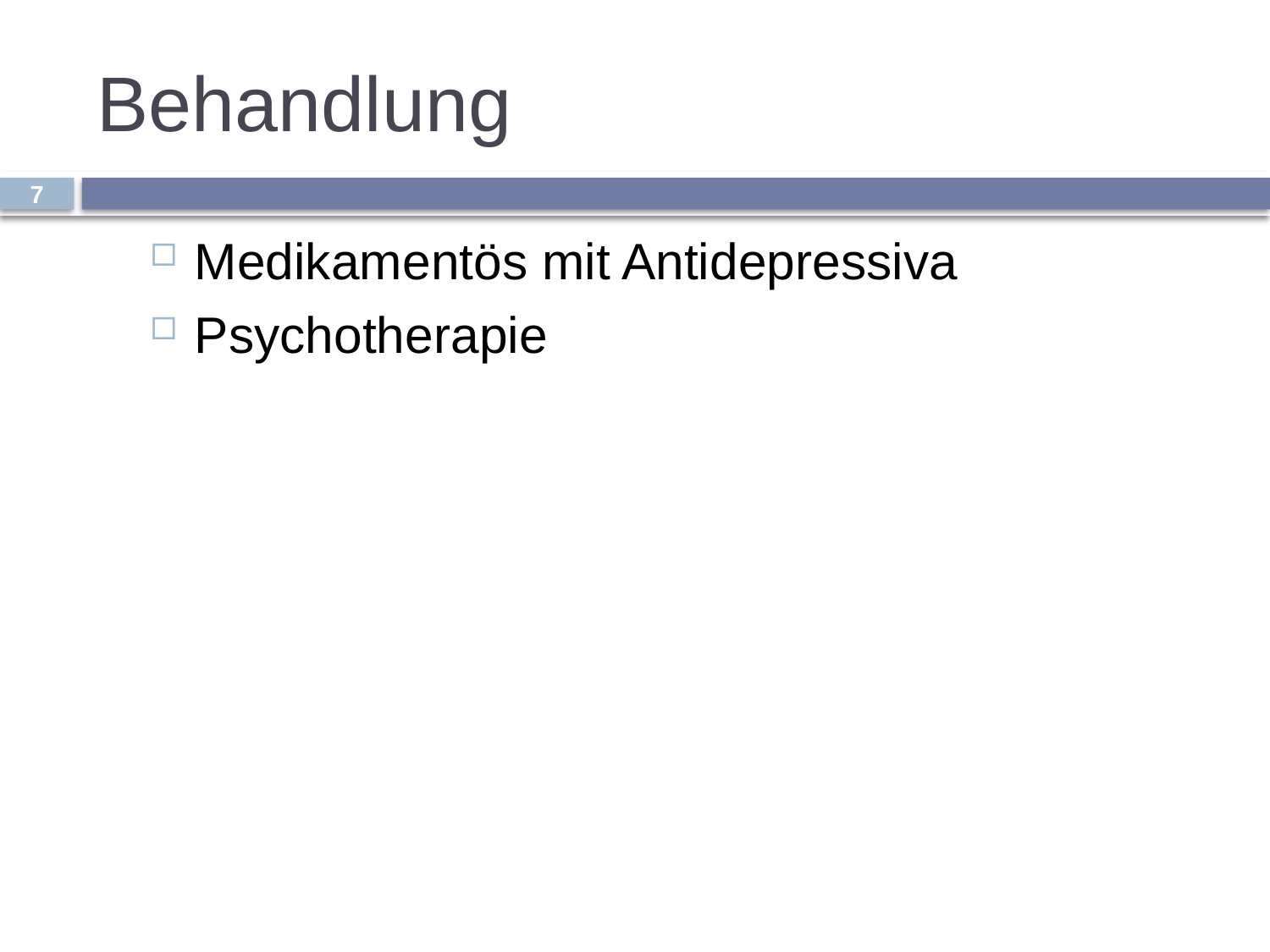

# Behandlung
7
Medikamentös mit Antidepressiva
Psychotherapie